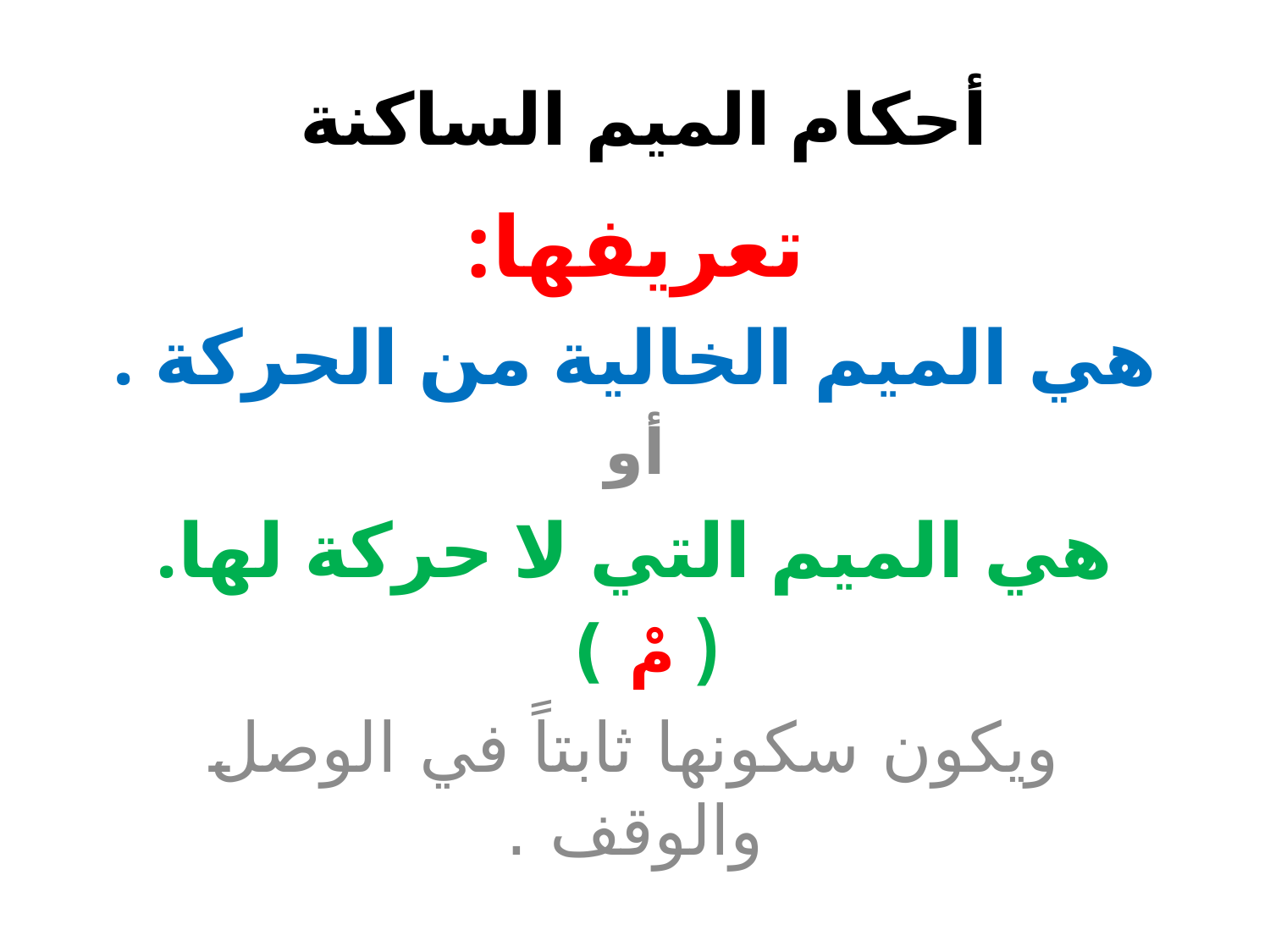

# أحكام الميم الساكنة
تعريفها:
هي الميم الخالية من الحركة .
أو
هي الميم التي لا حركة لها.
( مْ )
ويكون سكونها ثابتاً في الوصل والوقف .